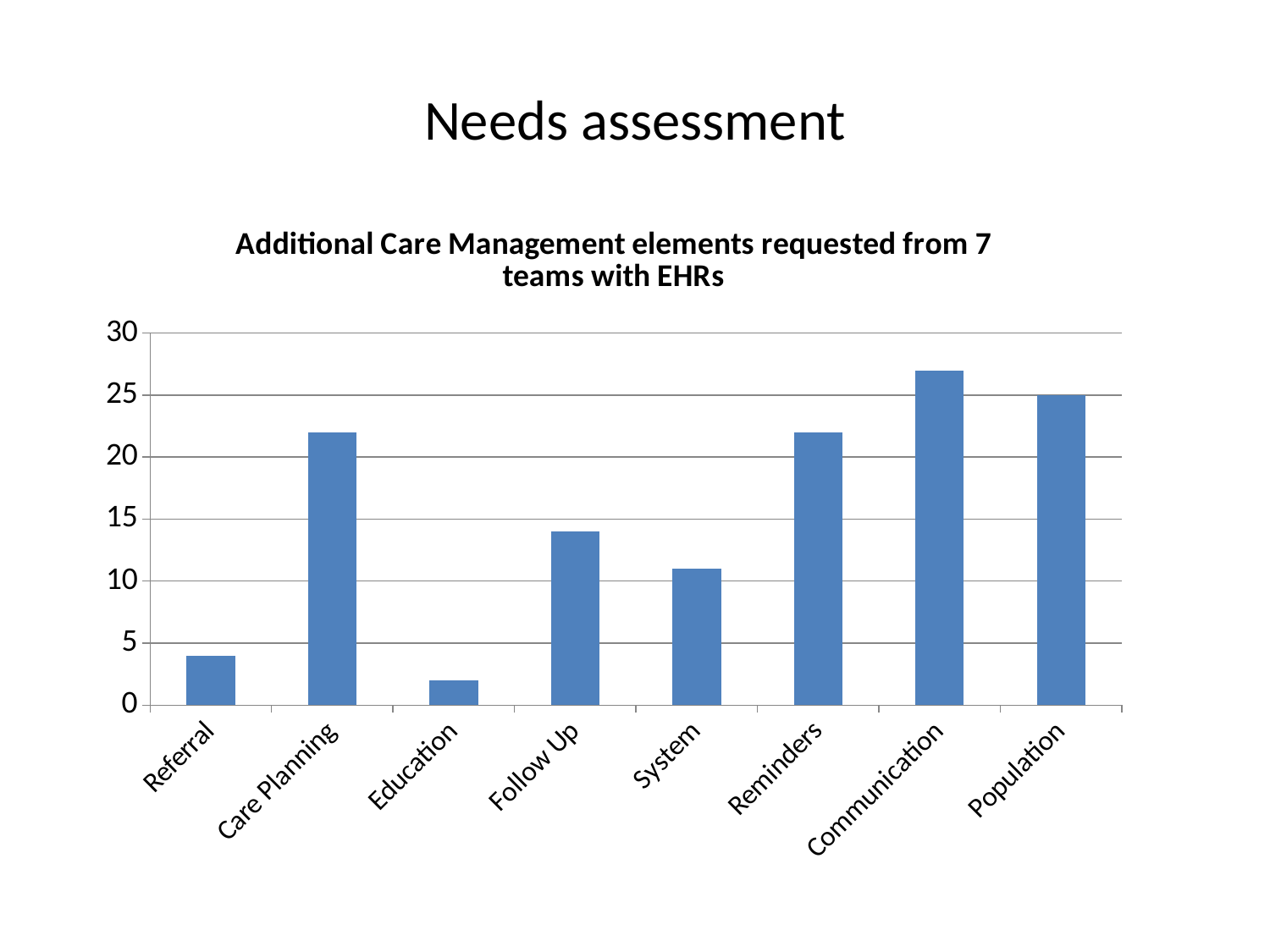

# Needs assessment

### Chart: Additional Care Management elements requested from 7 teams with EHRs

| Category | Category |
|---|---|
| Referral | 4.0 |
| Care Planning | 22.0 |
| Education | 2.0 |
| Follow Up | 14.0 |
| System | 11.0 |
| Reminders | 22.0 |
| Communication | 27.0 |
| Population | 25.0 |
Behkami, Proc AMIA, 2009